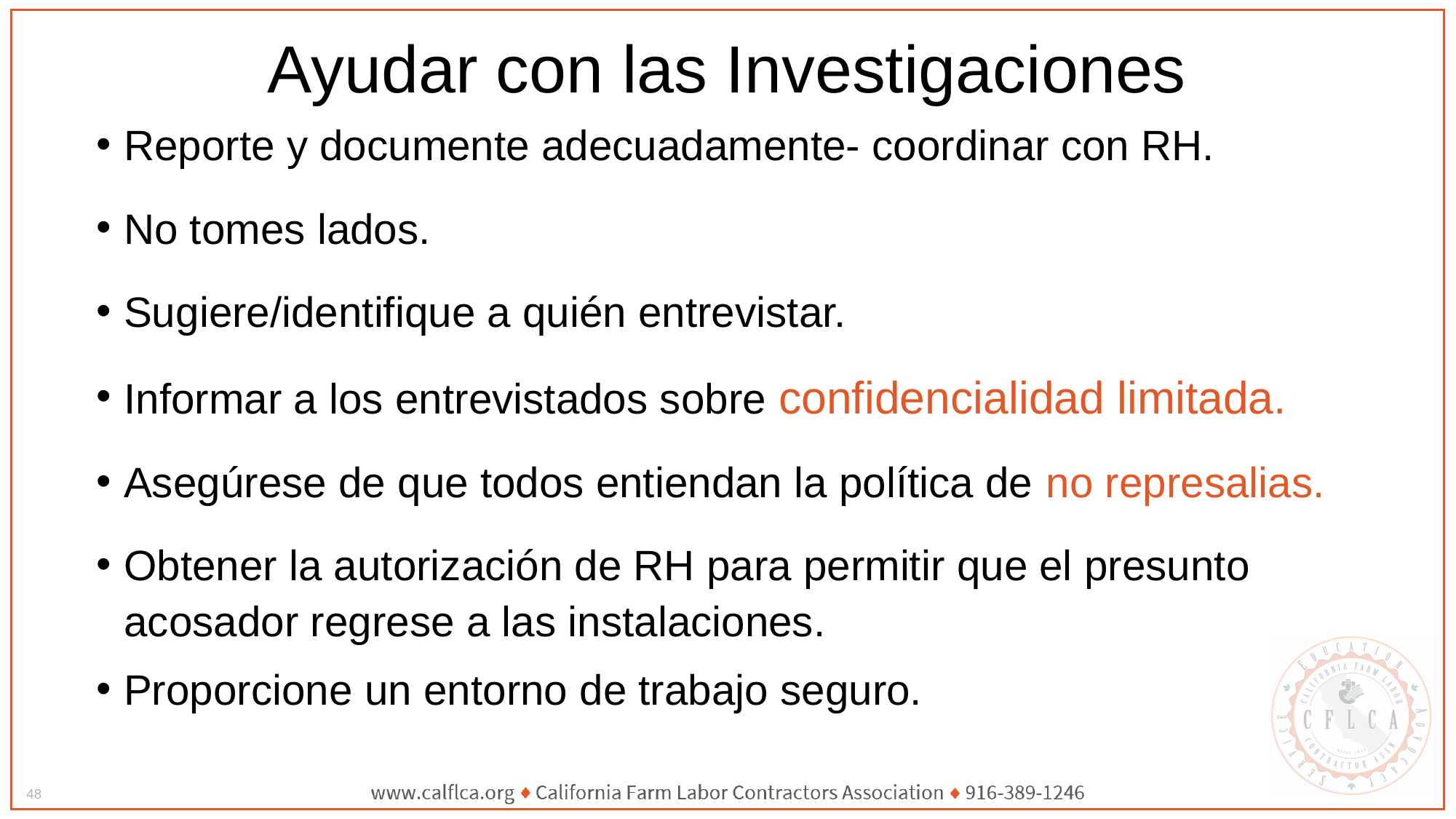

# Ayudar con las Investigaciones
Reporte y documente adecuadamente- coordinar con RH.
No tomes lados.
Sugiere/identifique a quién entrevistar.
Informar a los entrevistados sobre confidencialidad limitada.
Asegúrese de que todos entiendan la política de no represalias.
Obtener la autorización de RH para permitir que el presunto acosador regrese a las instalaciones.
Proporcione un entorno de trabajo seguro.
48